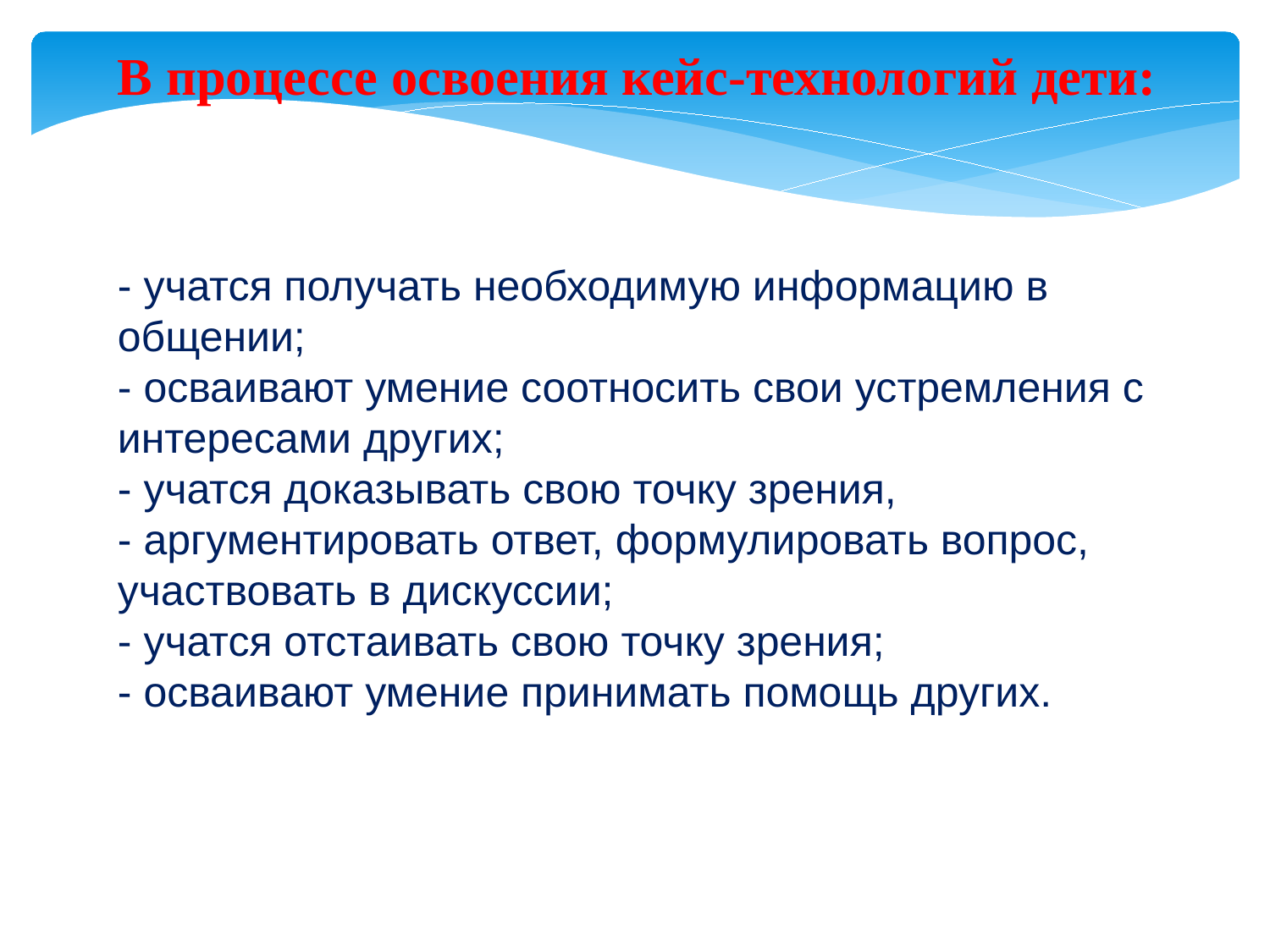

В процессе освоения кейс-технологий дети:
- учатся получать необходимую информацию в общении;
- осваивают умение соотносить свои устремления с интересами других;
- учатся доказывать свою точку зрения,
- аргументировать ответ, формулировать вопрос, участвовать в дискуссии;
- учатся отстаивать свою точку зрения;
- осваивают умение принимать помощь других.
-учатся отстаивать свою точку зрения;
-умение принимать помощь.